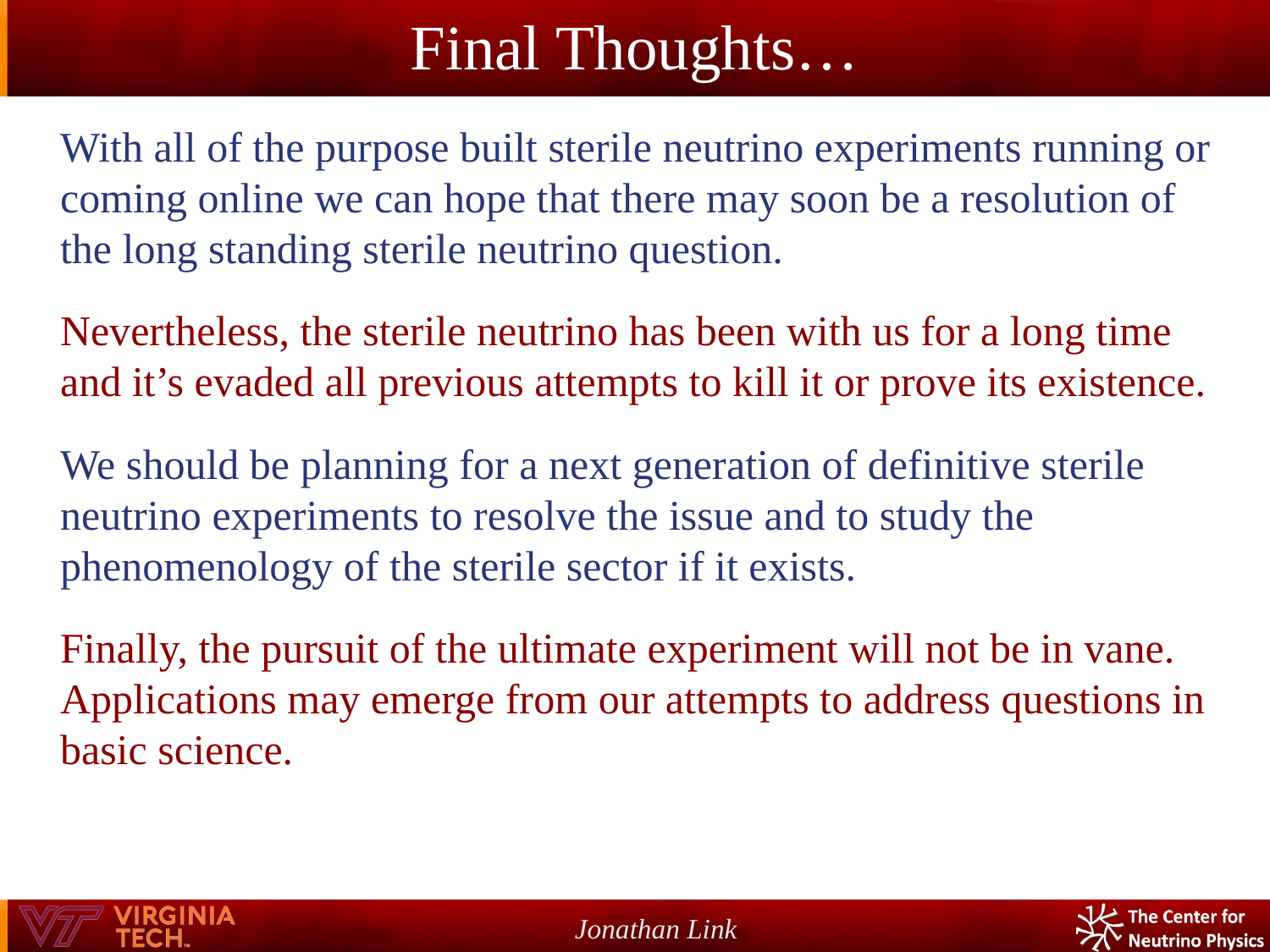

# Final Thoughts…
With all of the purpose built sterile neutrino experiments running or coming online we can hope that there may soon be a resolution of the long standing sterile neutrino question.
Nevertheless, the sterile neutrino has been with us for a long time and it’s evaded all previous attempts to kill it or prove its existence.
We should be planning for a next generation of definitive sterile neutrino experiments to resolve the issue and to study the phenomenology of the sterile sector if it exists.
Finally, the pursuit of the ultimate experiment will not be in vane.  Applications may emerge from our attempts to address questions in basic science.
Jonathan Link